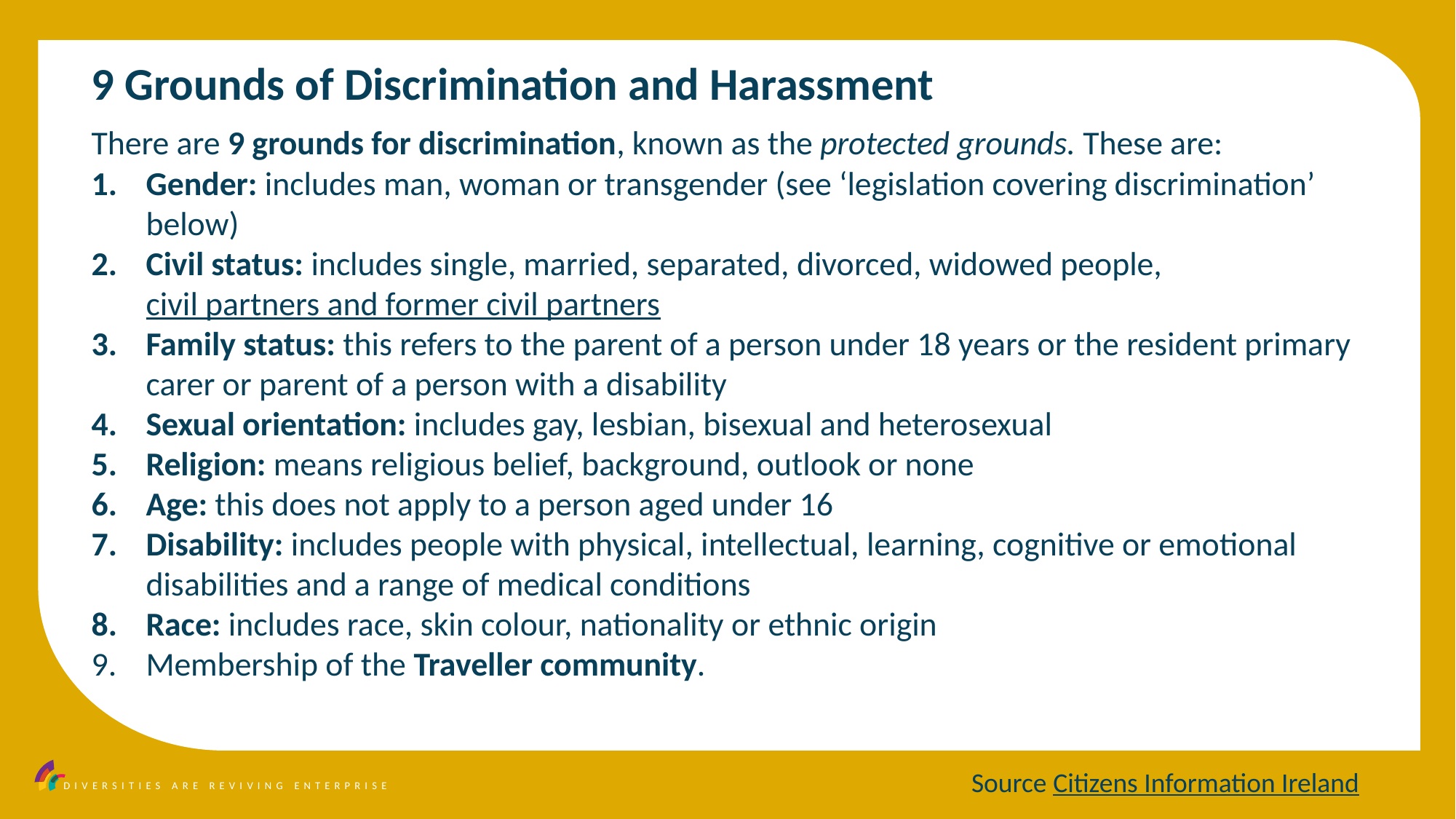

9 Grounds of Discrimination and Harassment
There are 9 grounds for discrimination, known as the protected grounds. These are:
Gender: includes man, woman or transgender (see ‘legislation covering discrimination’ below)
Civil status: includes single, married, separated, divorced, widowed people, civil partners and former civil partners
Family status: this refers to the parent of a person under 18 years or the resident primary carer or parent of a person with a disability
Sexual orientation: includes gay, lesbian, bisexual and heterosexual
Religion: means religious belief, background, outlook or none
Age: this does not apply to a person aged under 16
Disability: includes people with physical, intellectual, learning, cognitive or emotional disabilities and a range of medical conditions
Race: includes race, skin colour, nationality or ethnic origin
Membership of the Traveller community.
Source Citizens Information Ireland